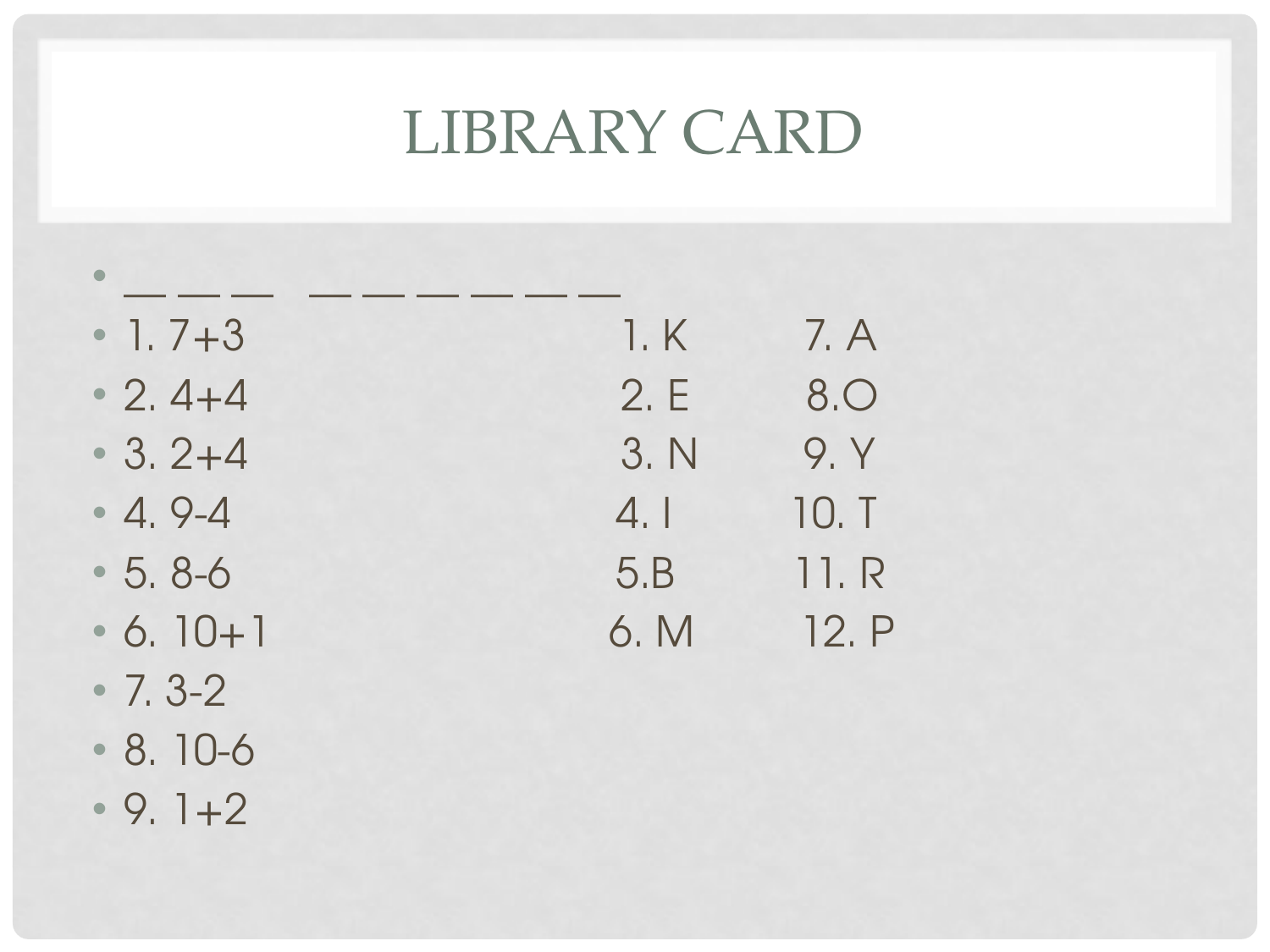

# LIBRARY CARD
__ __ __   __ __ __ __ __ __
1. 7+3                                1. K          7. A
2. 4+4                                2. E          8.O
3. 2+4                                3. N         9. Y
4. 9-4                                 4. I          10. T
5. 8-6                                 5.B          11. R
6. 10+1                             6. M         12. P
7. 3-2
8. 10-6
9. 1+2